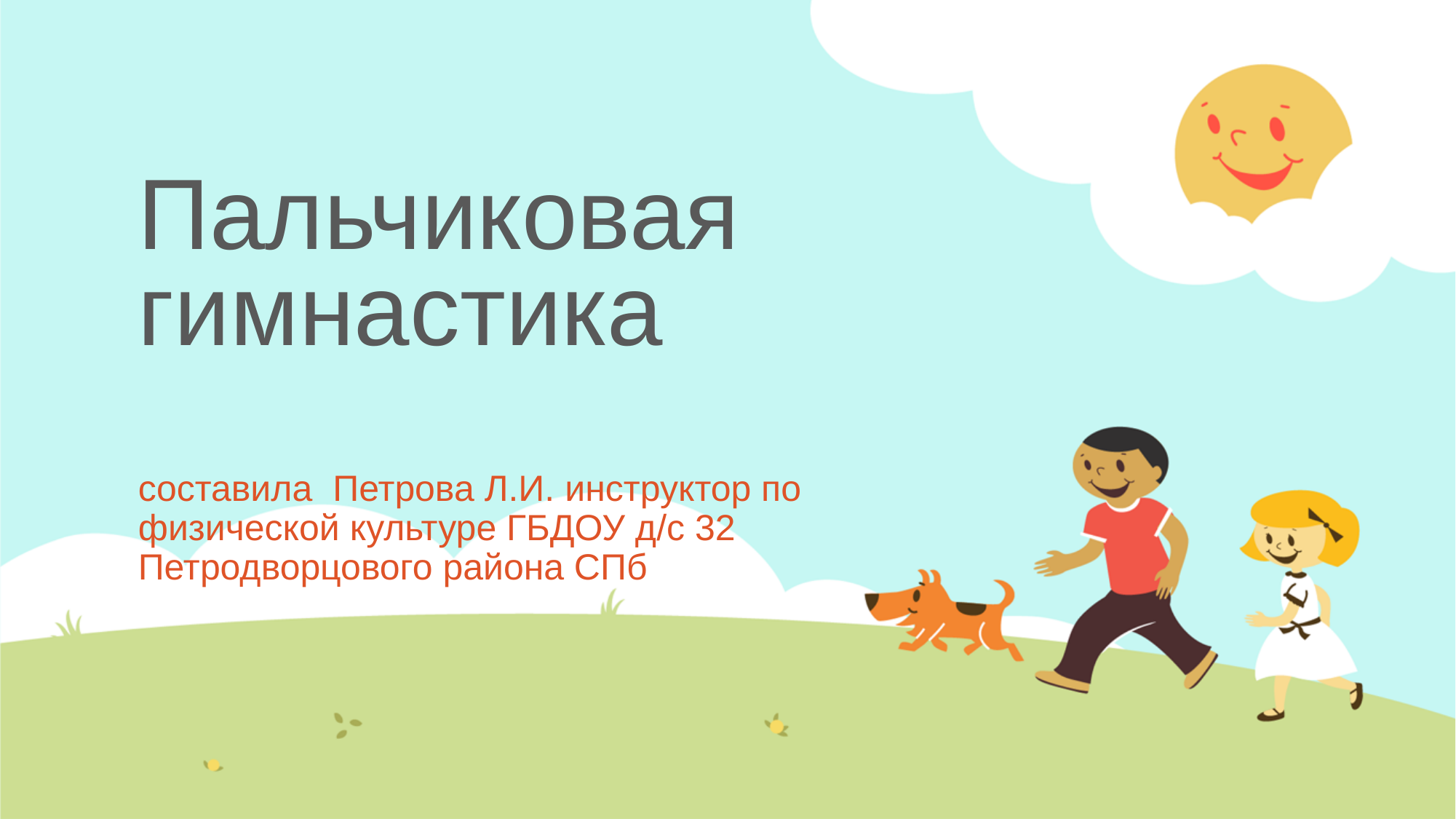

# Пальчиковая гимнастика
составила  Петрова Л.И. инструктор по физической культуре ГБДОУ д/с 32 Петродворцового района СПб